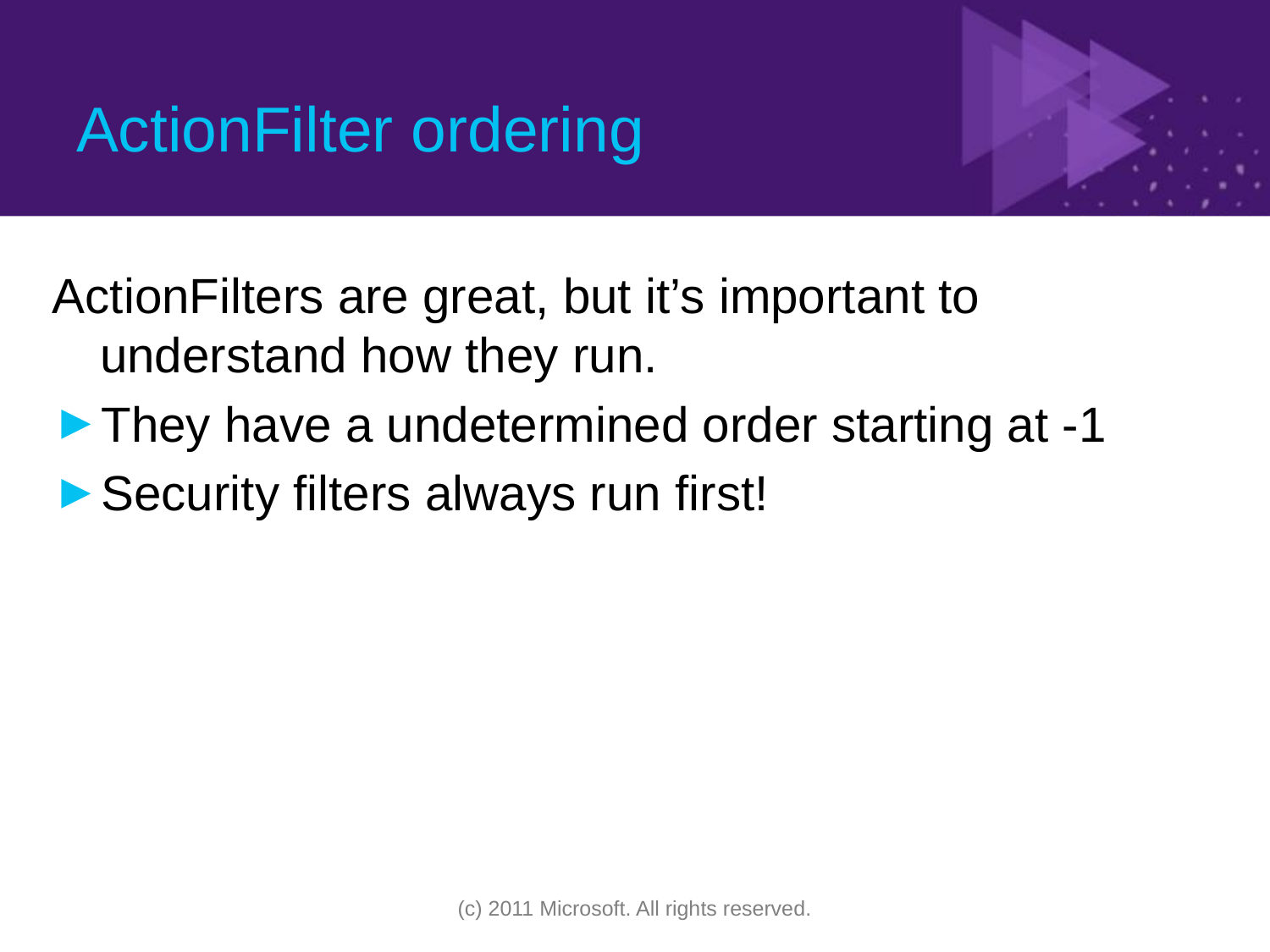

# ActionFilter ordering
ActionFilters are great, but it’s important to understand how they run.
They have a undetermined order starting at -1
Security filters always run first!
(c) 2011 Microsoft. All rights reserved.